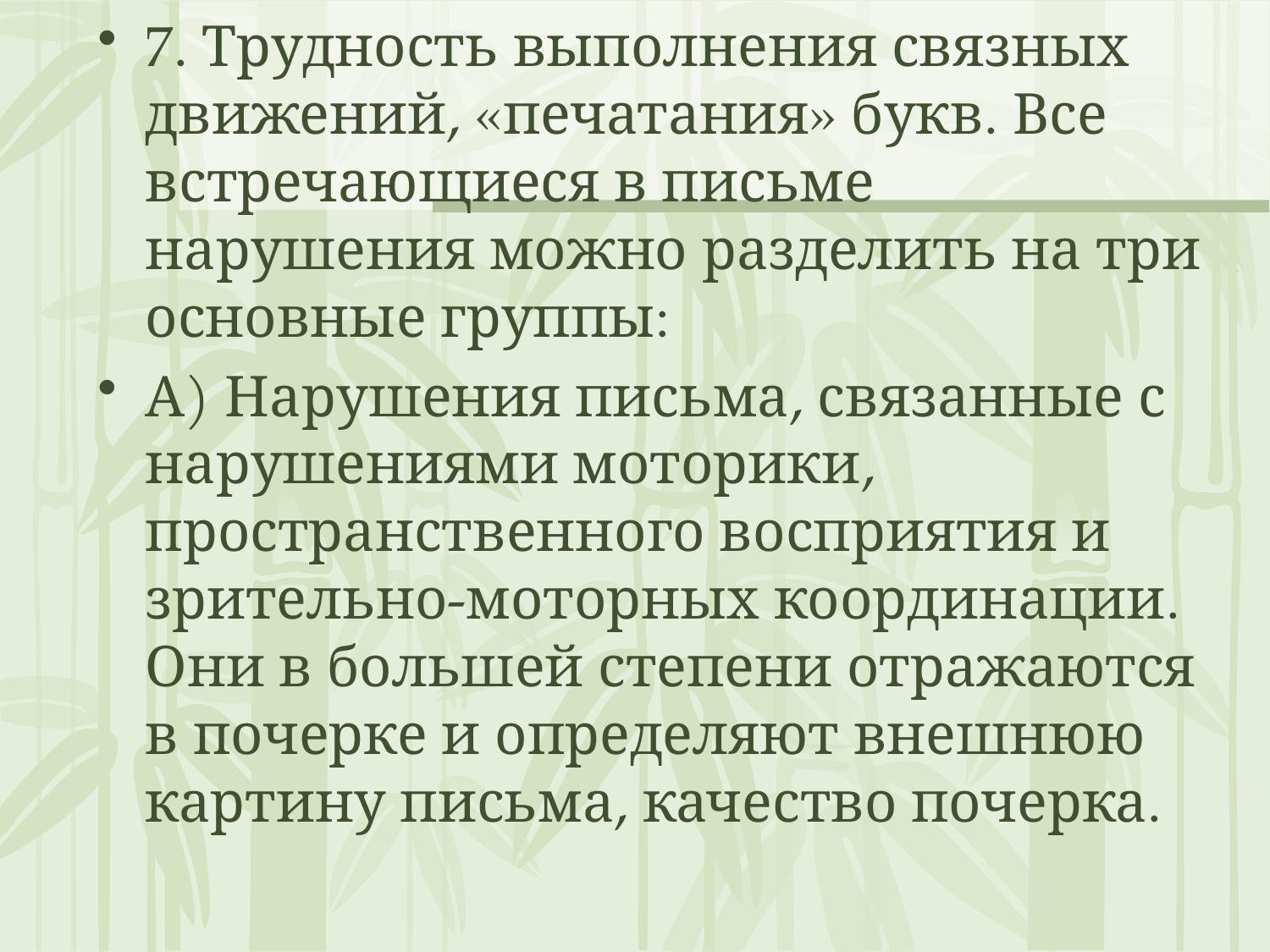

7. Трудность выполнения связных движений, «печатания» букв. Все встречающиеся в письме нарушения можно разделить на три основные группы:
А) Нарушения письма, связанные с нарушениями моторики, пространственного восприятия и зрительно-моторных координации. Они в большей степени отражаются в почерке и определяют внешнюю картину письма, качество почерка.